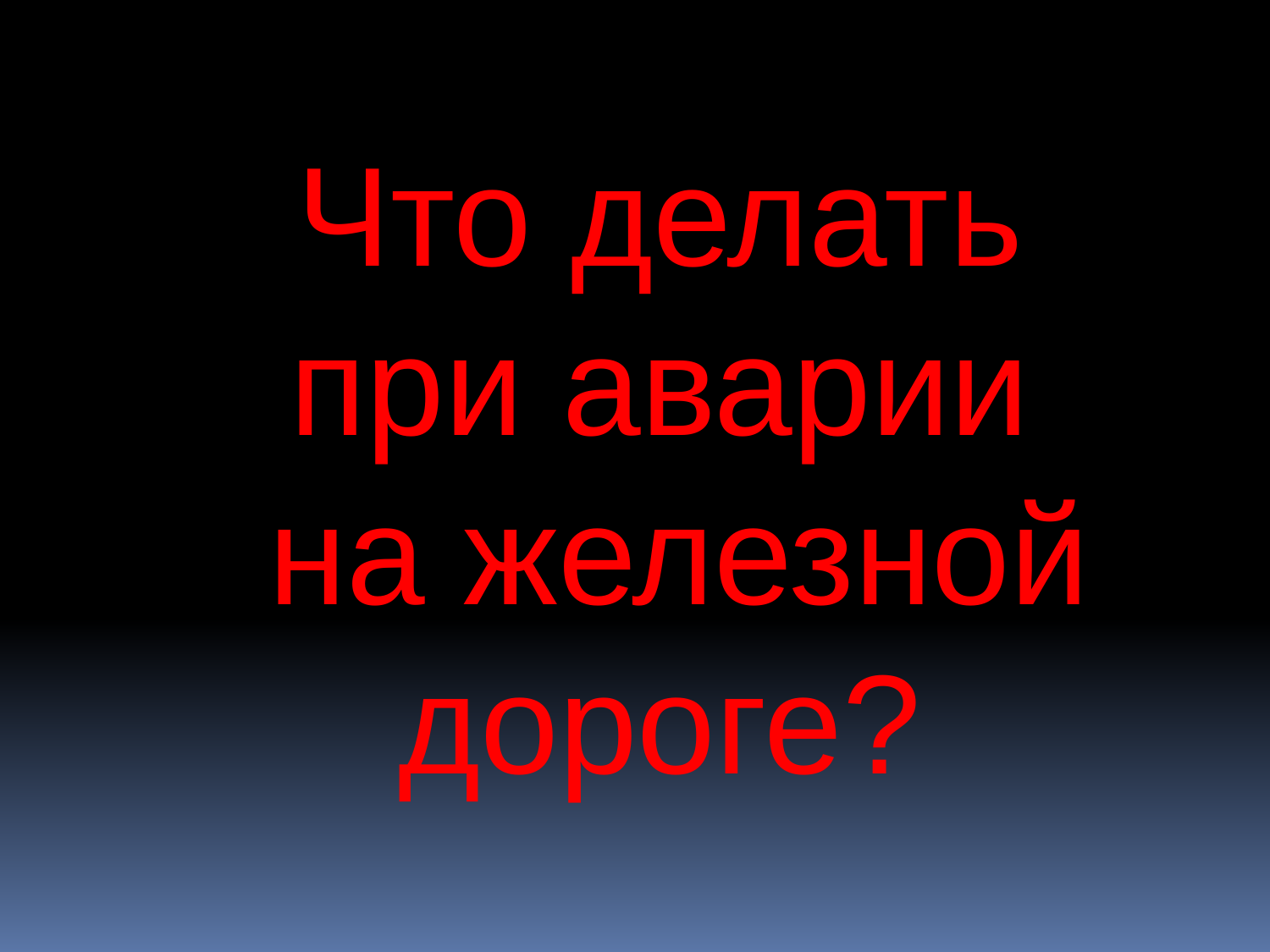

Что делать при аварии
 на железной дороге?